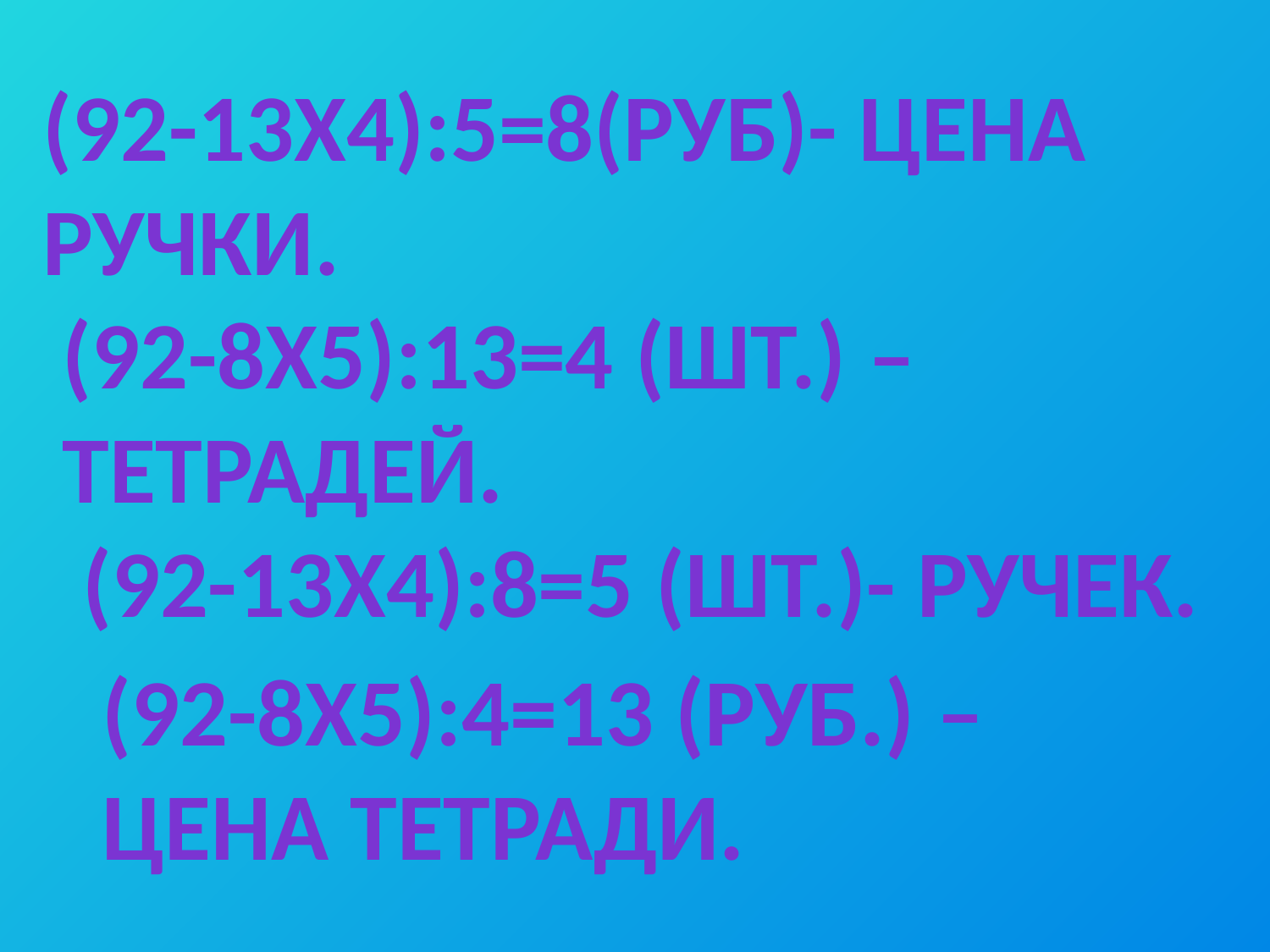

(92-13х4):5=8(руб)- цена ручки.
(92-8х5):13=4 (шт.) – тетрадей.
(92-13х4):8=5 (шт.)- ручек.
(92-8х5):4=13 (руб.) – цена тетради.